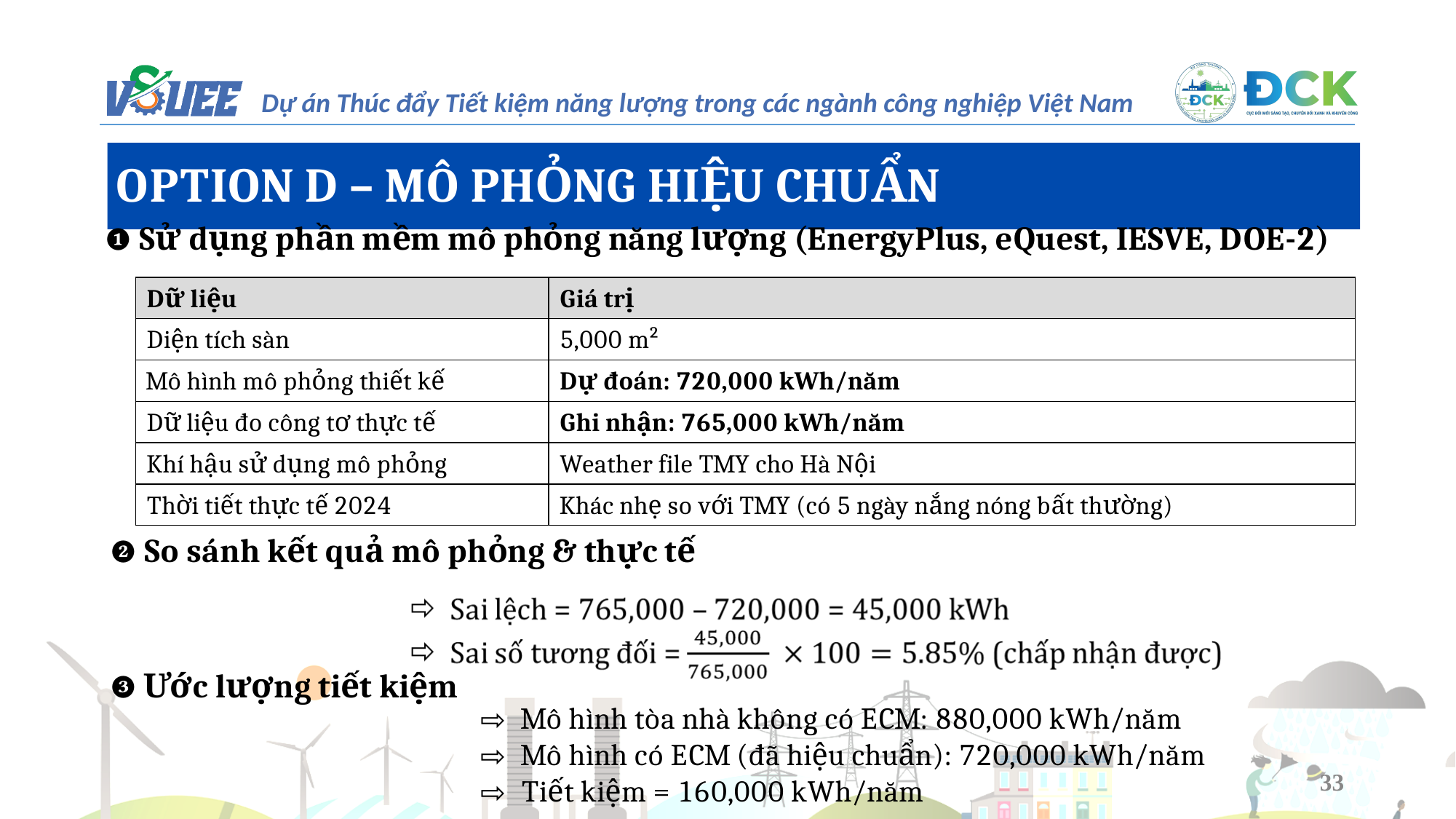

OPTION D – MÔ PHỎNG HIỆU CHUẨN
❶ Sử dụng phần mềm mô phỏng năng lượng (EnergyPlus, eQuest, IESVE, DOE-2)

| Dữ liệu | Giá trị |
| --- | --- |
| Diện tích sàn | 5,000 m² |
| Mô hình mô phỏng thiết kế | Dự đoán: 720,000 kWh/năm |
| Dữ liệu đo công tơ thực tế | Ghi nhận: 765,000 kWh/năm |
| Khí hậu sử dụng mô phỏng | Weather file TMY cho Hà Nội |
| Thời tiết thực tế 2024 | Khác nhẹ so với TMY (có 5 ngày nắng nóng bất thường) |
❷ So sánh kết quả mô phỏng & thực tế

❸ Ước lượng tiết kiệm

Mô hình tòa nhà không có ECM: 880,000 kWh/năm
Mô hình có ECM (đã hiệu chuẩn): 720,000 kWh/năm
Tiết kiệm = 160,000 kWh/năm
33